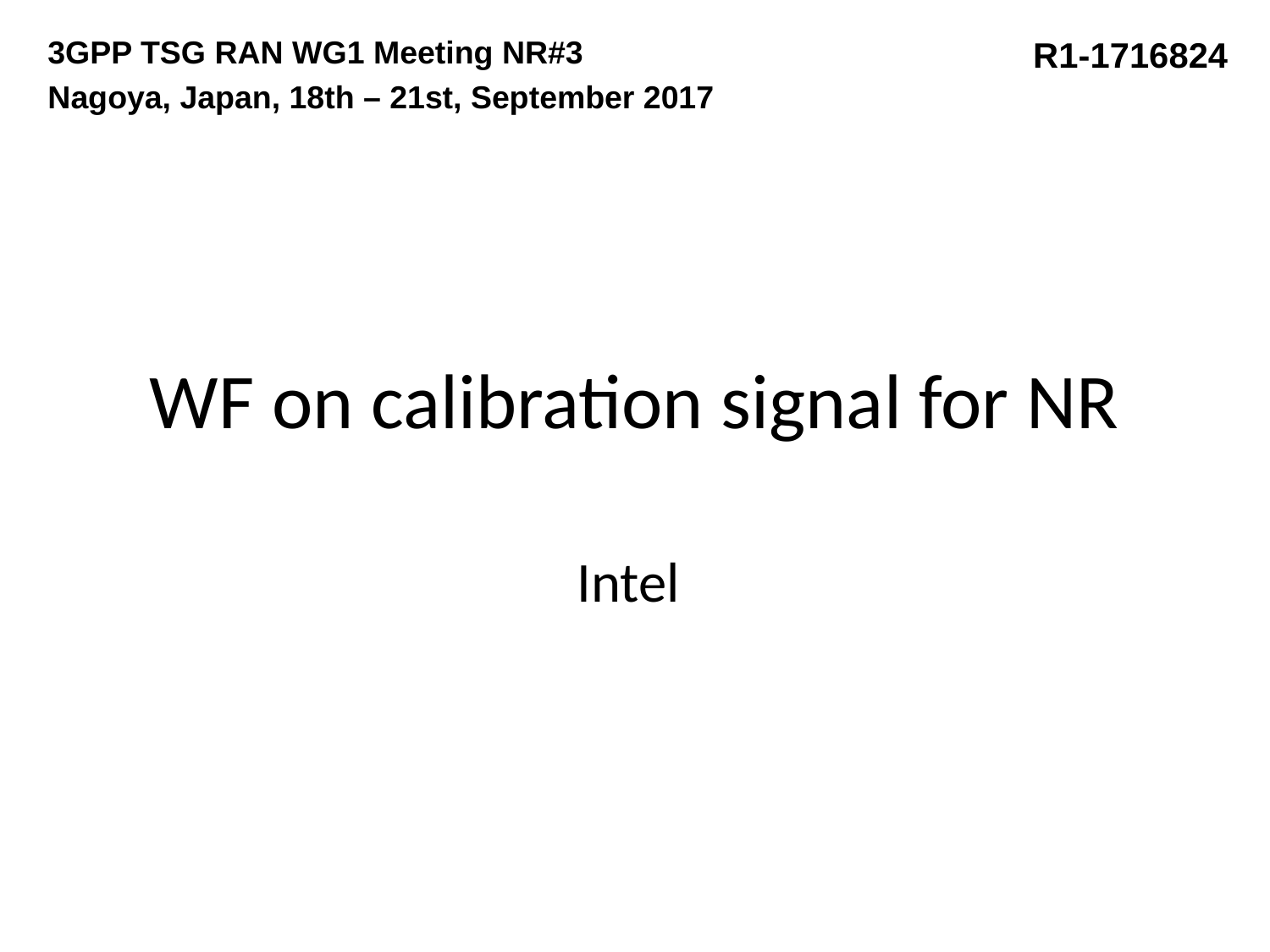

3GPP TSG RAN WG1 Meeting NR#3
Nagoya, Japan, 18th – 21st, September 2017
R1-1716824
# WF on calibration signal for NR
Intel